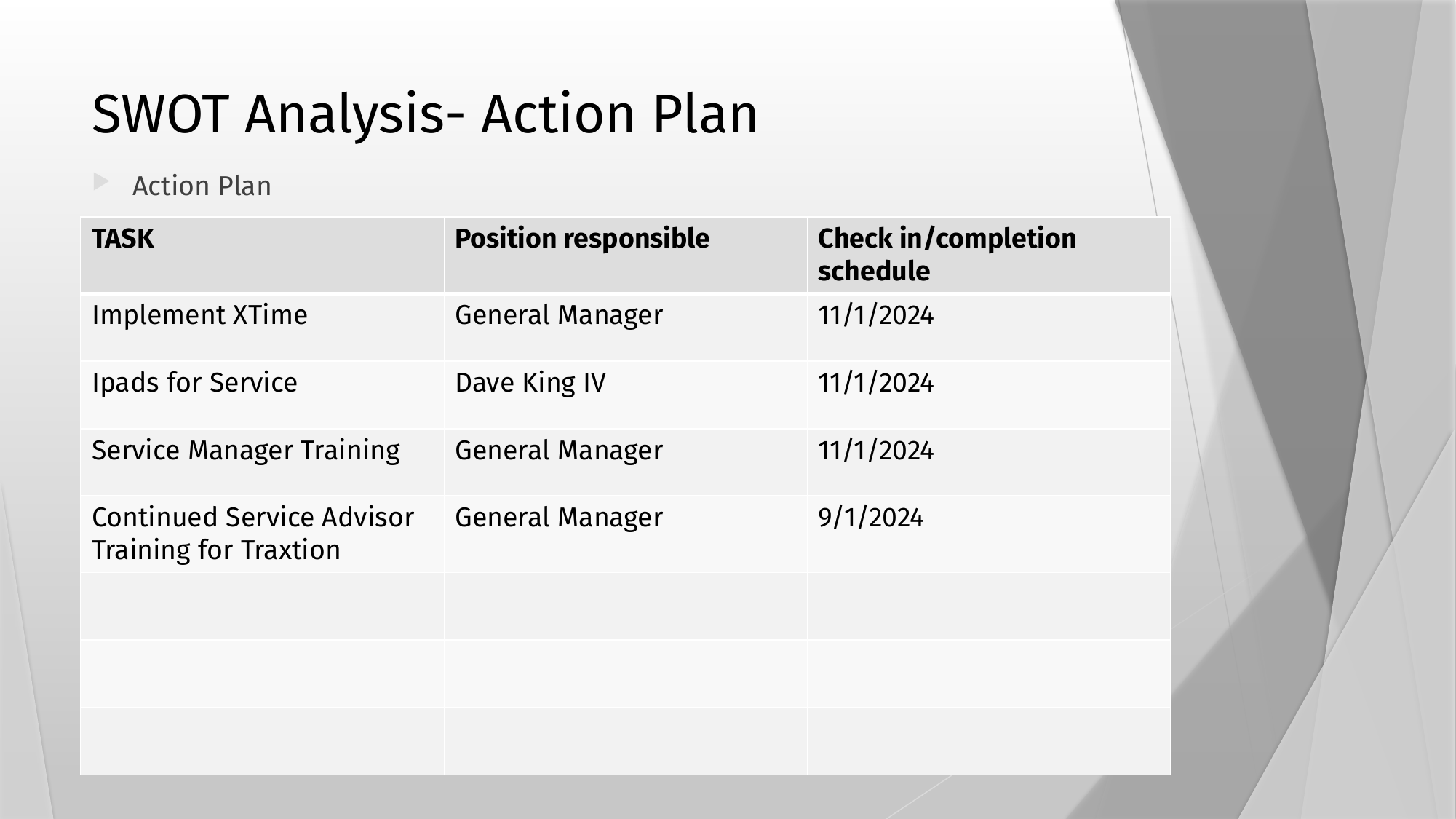

# SWOT Analysis- Action Plan
Action Plan

| TASK | Position responsible | Check in/completion schedule |
| --- | --- | --- |
| Implement XTime | General Manager | 11/1/2024 |
| Ipads for Service | Dave King IV | 11/1/2024 |
| Service Manager Training | General Manager | 11/1/2024 |
| Continued Service Advisor Training for Traxtion | General Manager | 9/1/2024 |
|  |  |  |
|  |  |  |
|  |  |  |